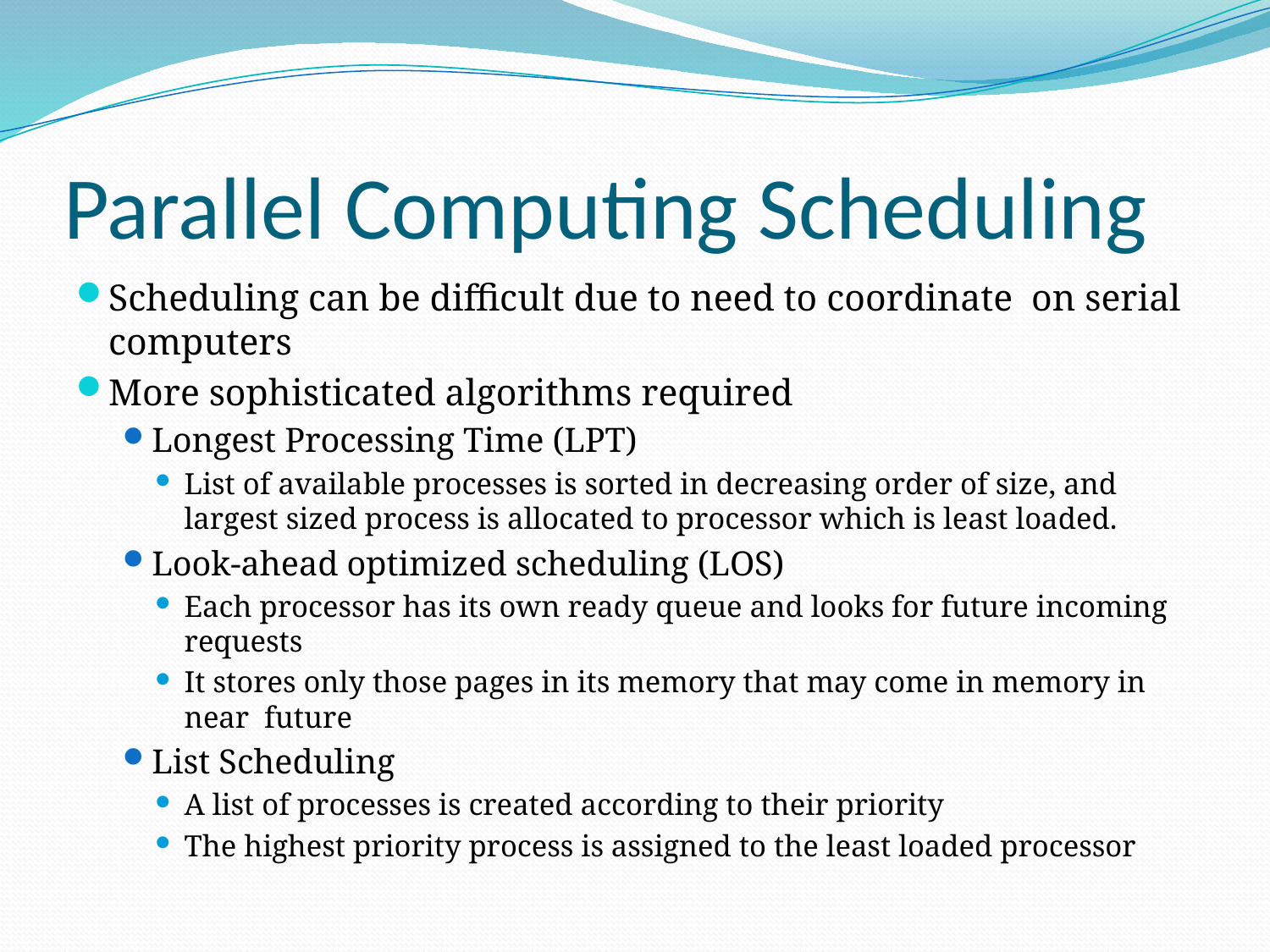

# Parallel Computing Scheduling
Scheduling can be difficult due to need to coordinate  on serial computers
More sophisticated algorithms required
Longest Processing Time (LPT)
List of available processes is sorted in decreasing order of size, and largest sized process is allocated to processor which is least loaded.
Look-ahead optimized scheduling (LOS)
Each processor has its own ready queue and looks for future incoming requests
It stores only those pages in its memory that may come in memory in near  future
List Scheduling
A list of processes is created according to their priority
The highest priority process is assigned to the least loaded processor